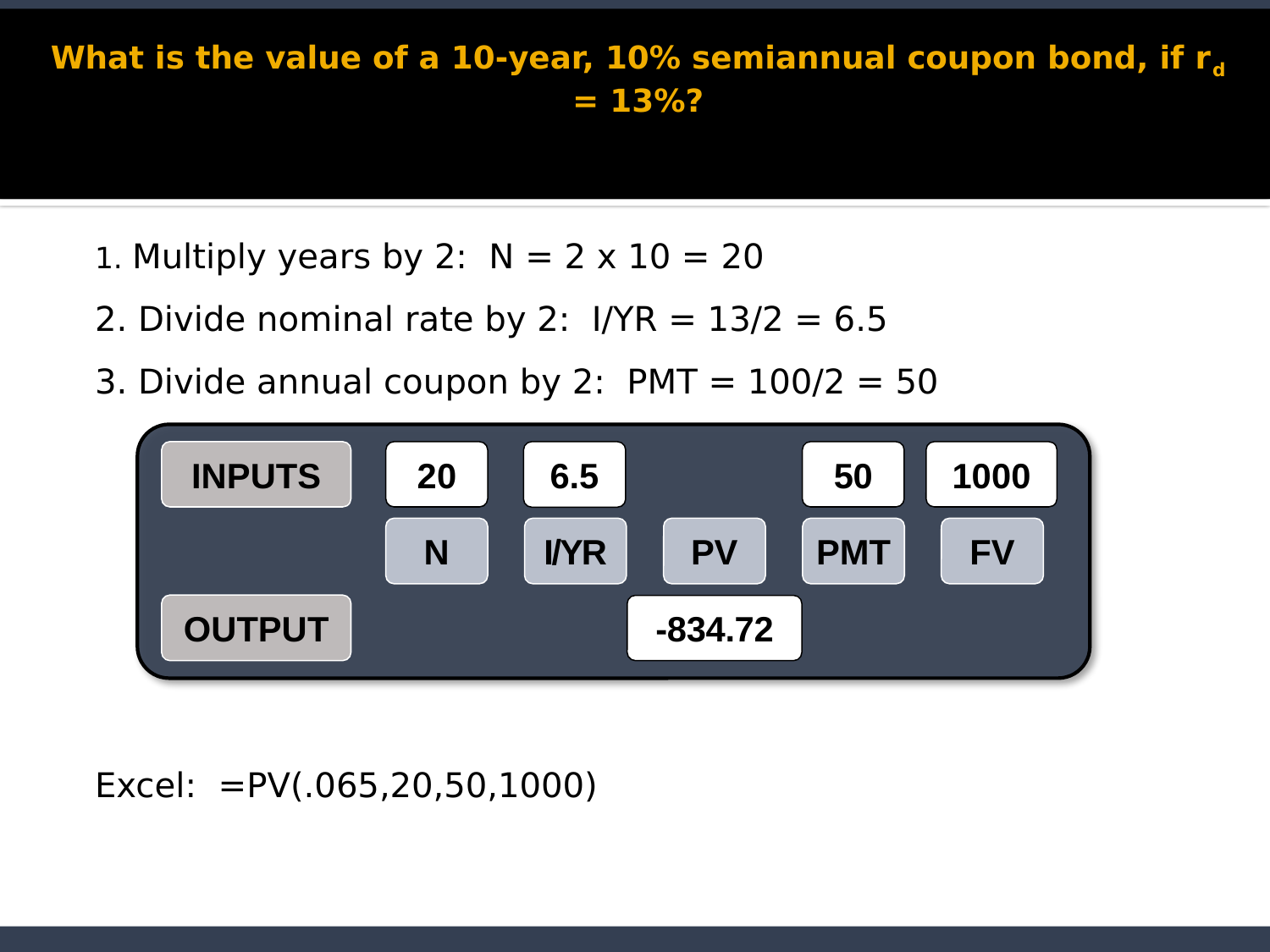

# What is the value of a 10-year, 10% semiannual coupon bond, if rd = 13%?
1. Multiply years by 2:  N = 2 x 10 = 20
2. Divide nominal rate by 2:  I/YR = 13/2 = 6.5
3. Divide annual coupon by 2:  PMT = 100/2 = 50

Excel:  =PV(.065,20,50,1000)

INPUTS
20
6.5
50
1000
N
I/YR
PV
PMT
FV
OUTPUT
-834.72